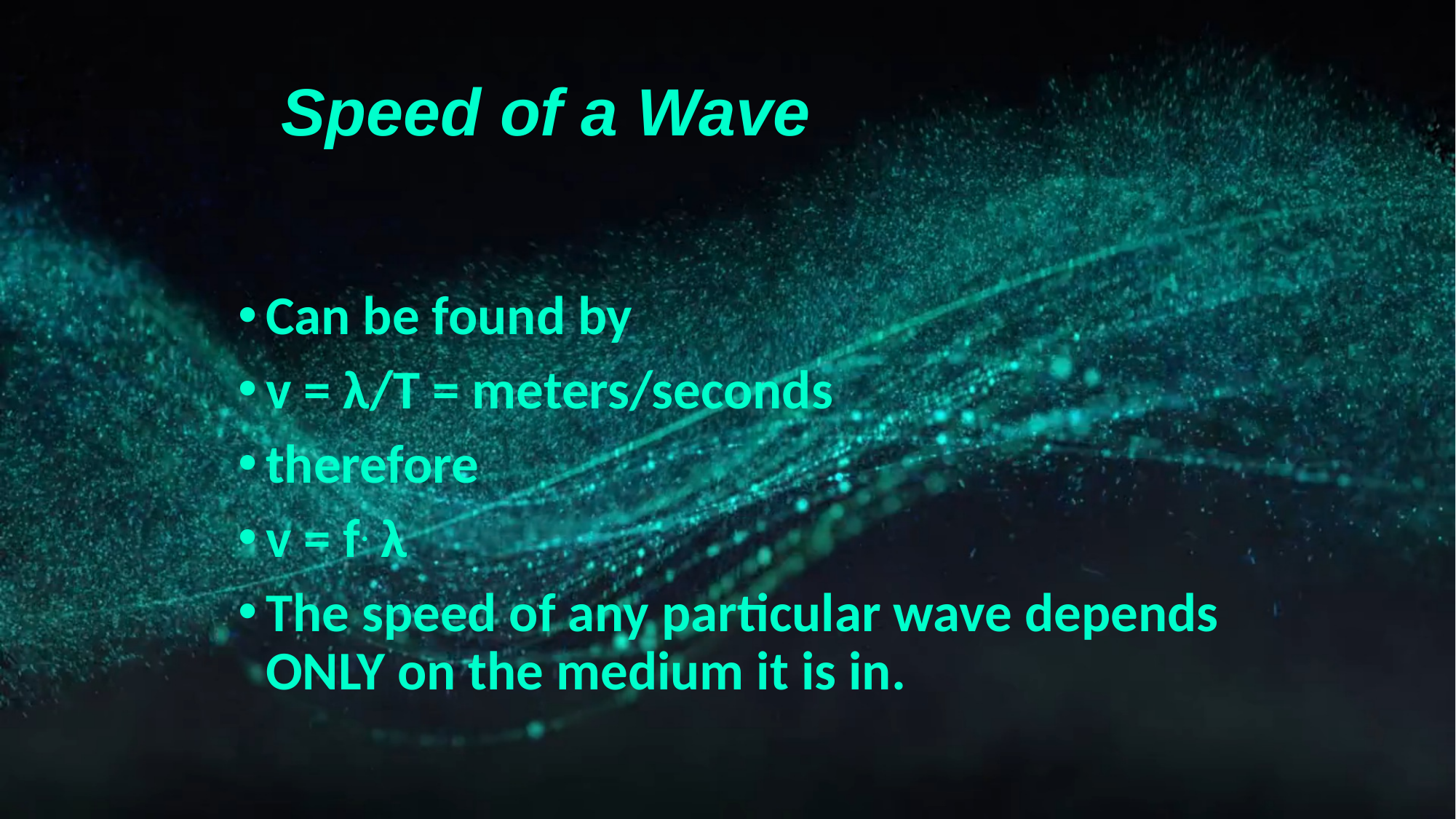

# Speed of a Wave
Can be found by
v = λ/T = meters/seconds
therefore
v = f. λ
The speed of any particular wave depends ONLY on the medium it is in.